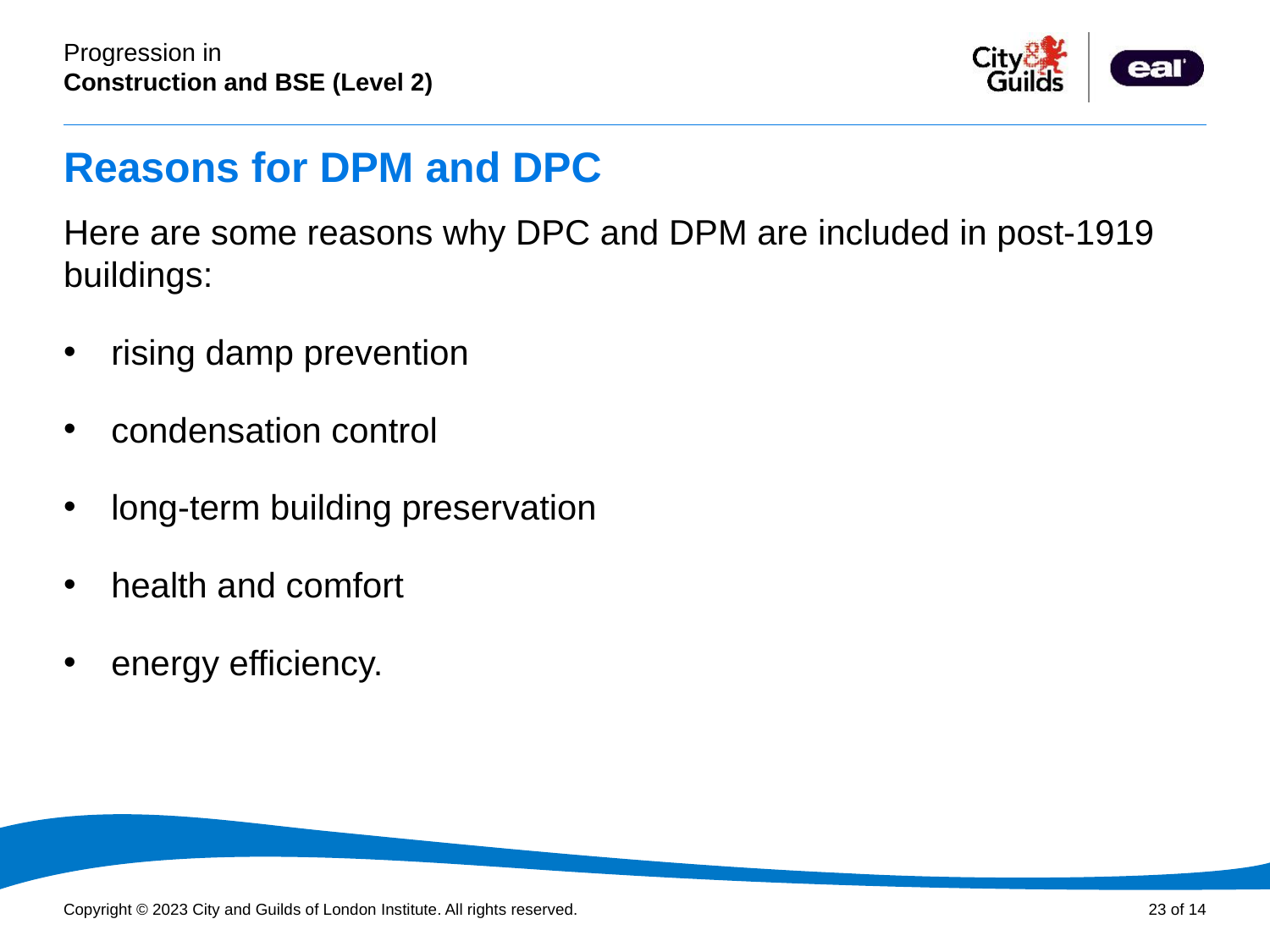

# Reasons for DPM and DPC
Here are some reasons why DPC and DPM are included in post-1919 buildings:
rising damp prevention
condensation control
long-term building preservation
health and comfort
energy efficiency.